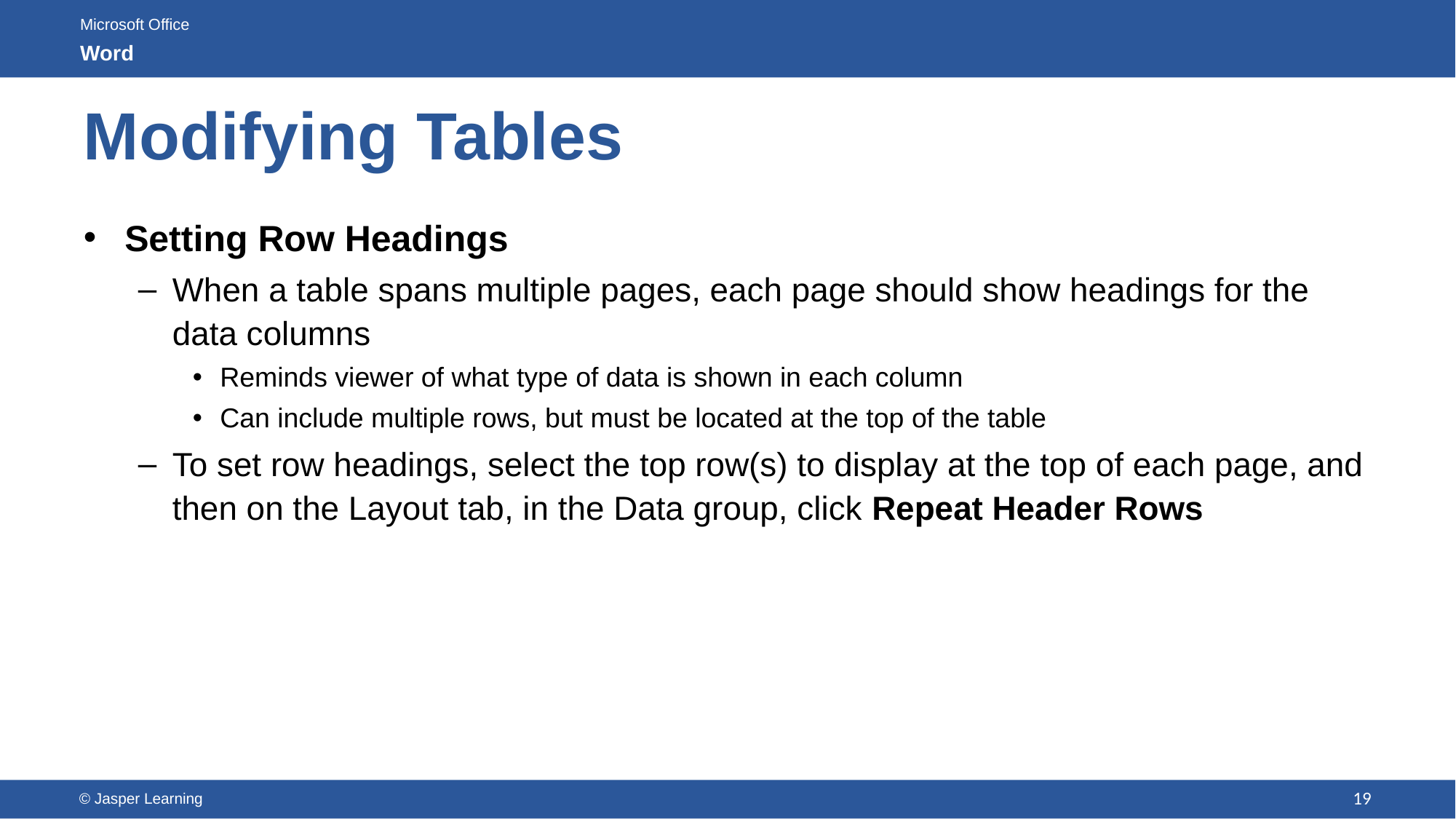

# Modifying Tables
Setting Row Headings
When a table spans multiple pages, each page should show headings for the data columns
Reminds viewer of what type of data is shown in each column
Can include multiple rows, but must be located at the top of the table
To set row headings, select the top row(s) to display at the top of each page, and then on the Layout tab, in the Data group, click Repeat Header Rows
19
© Jasper Learning